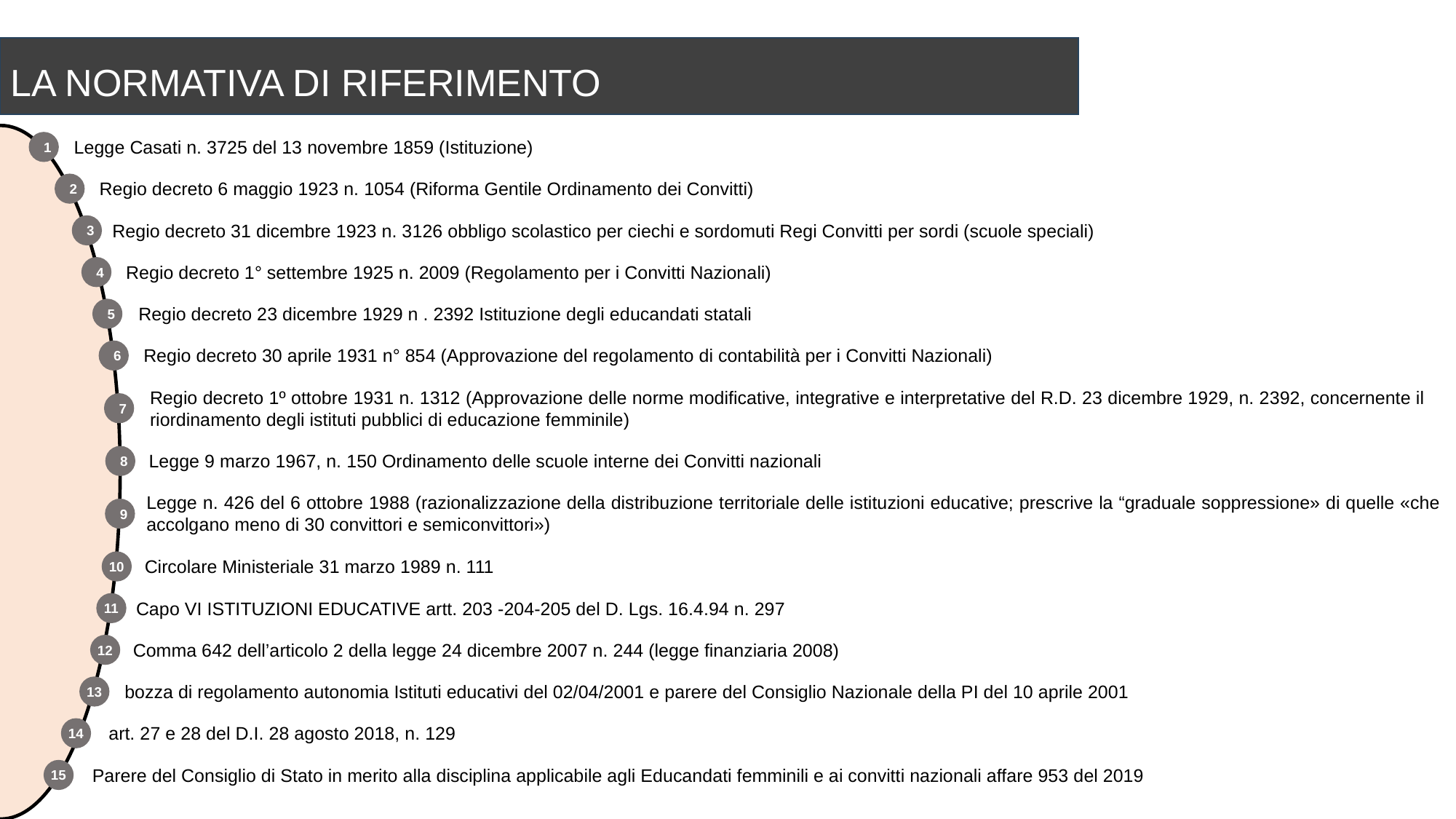

LA NORMATIVA DI RIFERIMENTO

Legge Casati n. 3725 del 13 novembre 1859 (Istituzione)
1
Regio decreto 6 maggio 1923 n. 1054 (Riforma Gentile Ordinamento dei Convitti)
2
Regio decreto 31 dicembre 1923 n. 3126 obbligo scolastico per ciechi e sordomuti Regi Convitti per sordi (scuole speciali)
3
Regio decreto 1° settembre 1925 n. 2009 (Regolamento per i Convitti Nazionali)
4
Regio decreto 23 dicembre 1929 n . 2392 Istituzione degli educandati statali
5
Regio decreto 30 aprile 1931 n° 854 (Approvazione del regolamento di contabilità per i Convitti Nazionali)
6
Regio decreto 1º ottobre 1931 n. 1312 (Approvazione delle norme modificative, integrative e interpretative del R.D. 23 dicembre 1929, n. 2392, concernente il riordinamento degli istituti pubblici di educazione femminile)
7
Legge 9 marzo 1967, n. 150 Ordinamento delle scuole interne dei Convitti nazionali
8
Legge n. 426 del 6 ottobre 1988 (razionalizzazione della distribuzione territoriale delle istituzioni educative; prescrive la “graduale soppressione» di quelle «che accolgano meno di 30 convittori e semiconvittori»)
9
Circolare Ministeriale 31 marzo 1989 n. 111
10
Capo VI ISTITUZIONI EDUCATIVE artt. 203 -204-205 del D. Lgs. 16.4.94 n. 297
11
Comma 642 dell’articolo 2 della legge 24 dicembre 2007 n. 244 (legge finanziaria 2008)
12
 bozza di regolamento autonomia Istituti educativi del 02/04/2001 e parere del Consiglio Nazionale della PI del 10 aprile 2001
13
 art. 27 e 28 del D.I. 28 agosto 2018, n. 129
14
 Parere del Consiglio di Stato in merito alla disciplina applicabile agli Educandati femminili e ai convitti nazionali affare 953 del 2019
15